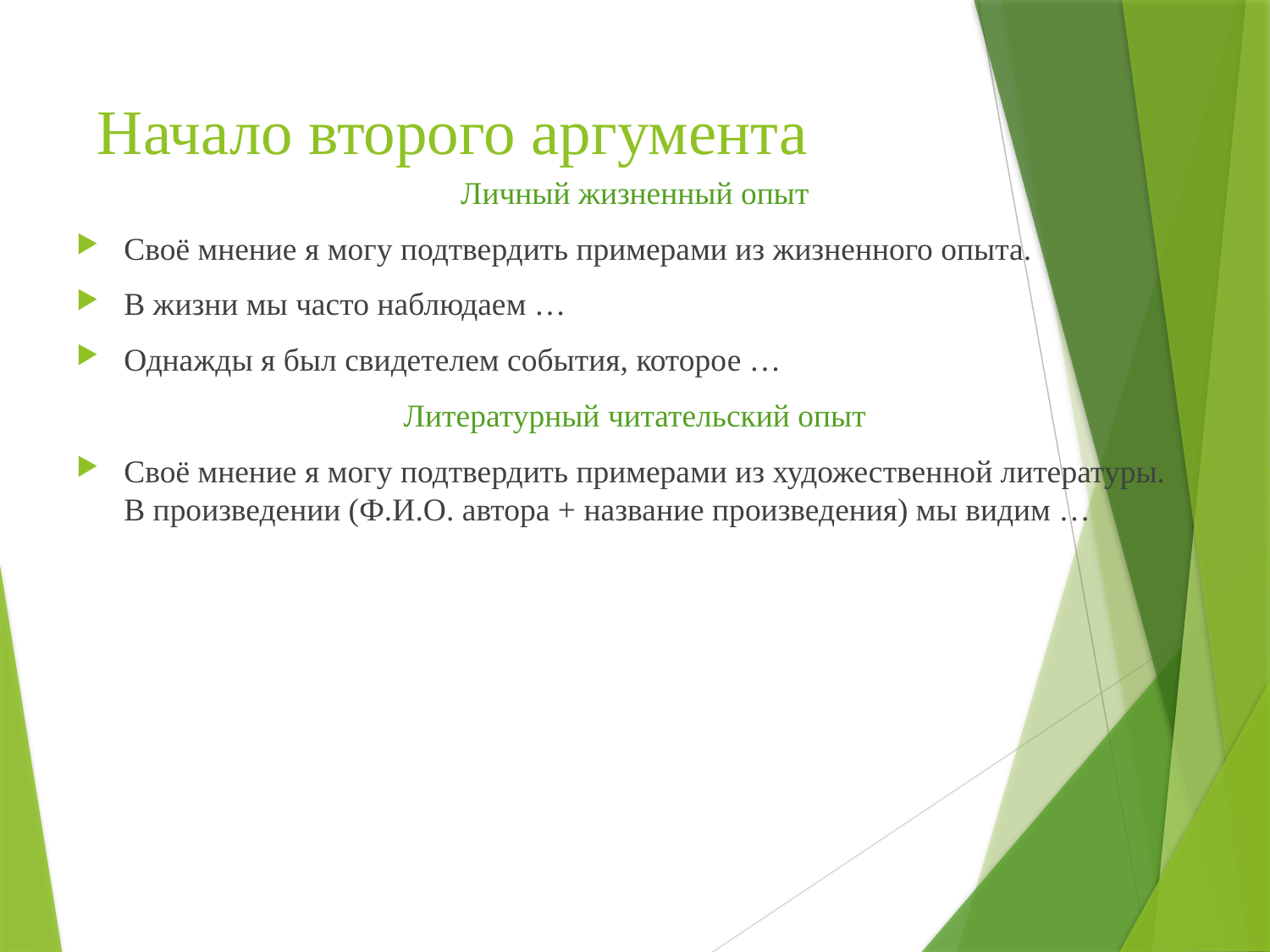

# Начало второго аргумента
Личный жизненный опыт
Своё мнение я могу подтвердить примерами из жизненного опыта.
В жизни мы часто наблюдаем …
Однажды я был свидетелем события, которое …
Литературный читательский опыт
Своё мнение я могу подтвердить примерами из художественной литературы. В произведении (Ф.И.О. автора + название произведения) мы видим …